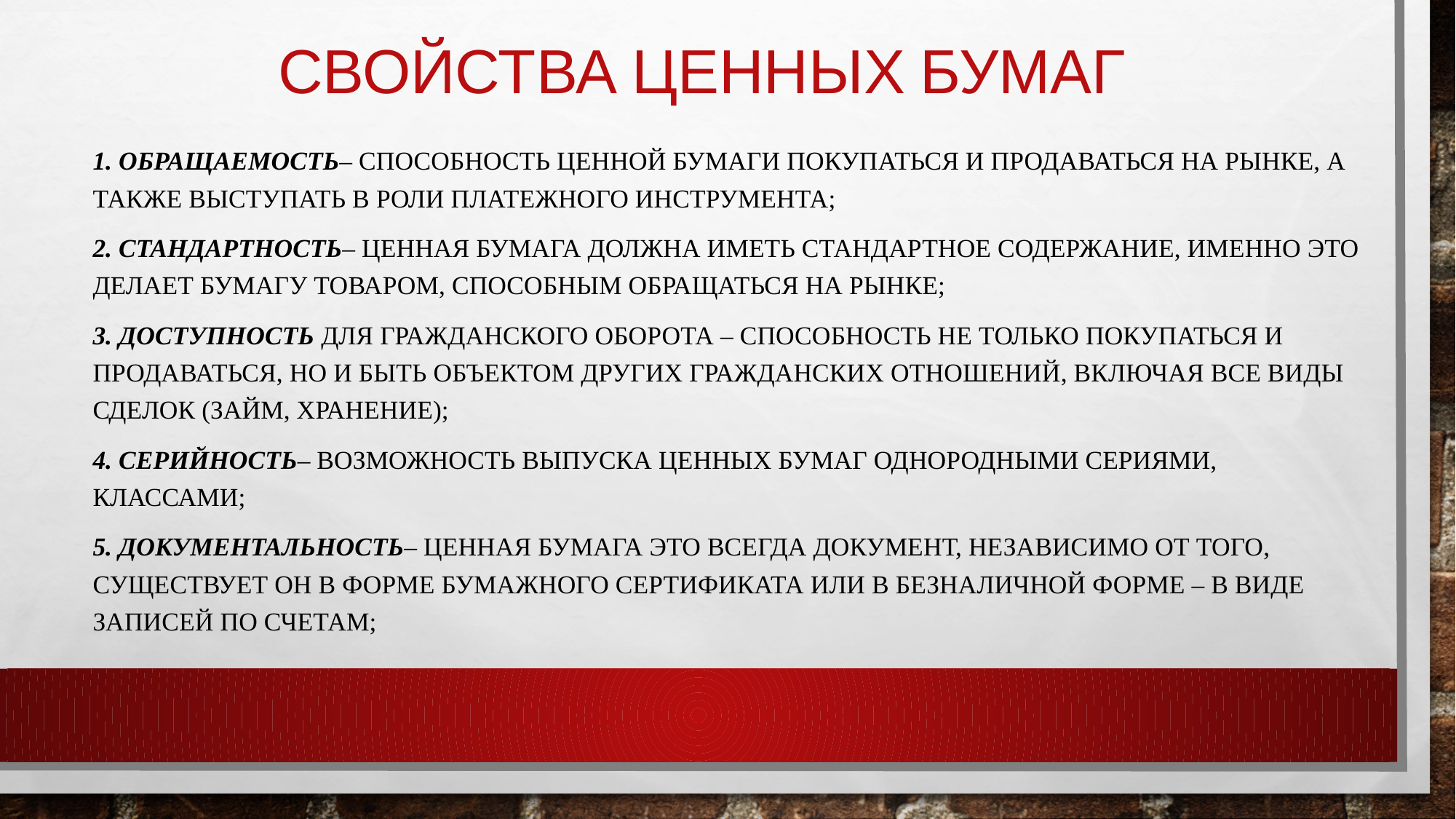

# Свойства ценных бумаг
1. обращаемость– способность ценной бумаги покупаться и продаваться на рынке, а также выступать в роли платежного инструмента;
2. стандартность– ценная бумага должна иметь стандартное содержание, именно это делает бумагу товаром, способным обращаться на рынке;
3. доступность для гражданского оборота – способность не только покупаться и продаваться, но и быть объектом других гражданских отношений, включая все виды сделок (займ, хранение);
4. серийность– возможность выпуска ценных бумаг однородными сериями, классами;
5. документальность– ценная бумага это всегда документ, независимо от того, существует он в форме бумажного сертификата или в безналичной форме – в виде записей по счетам;